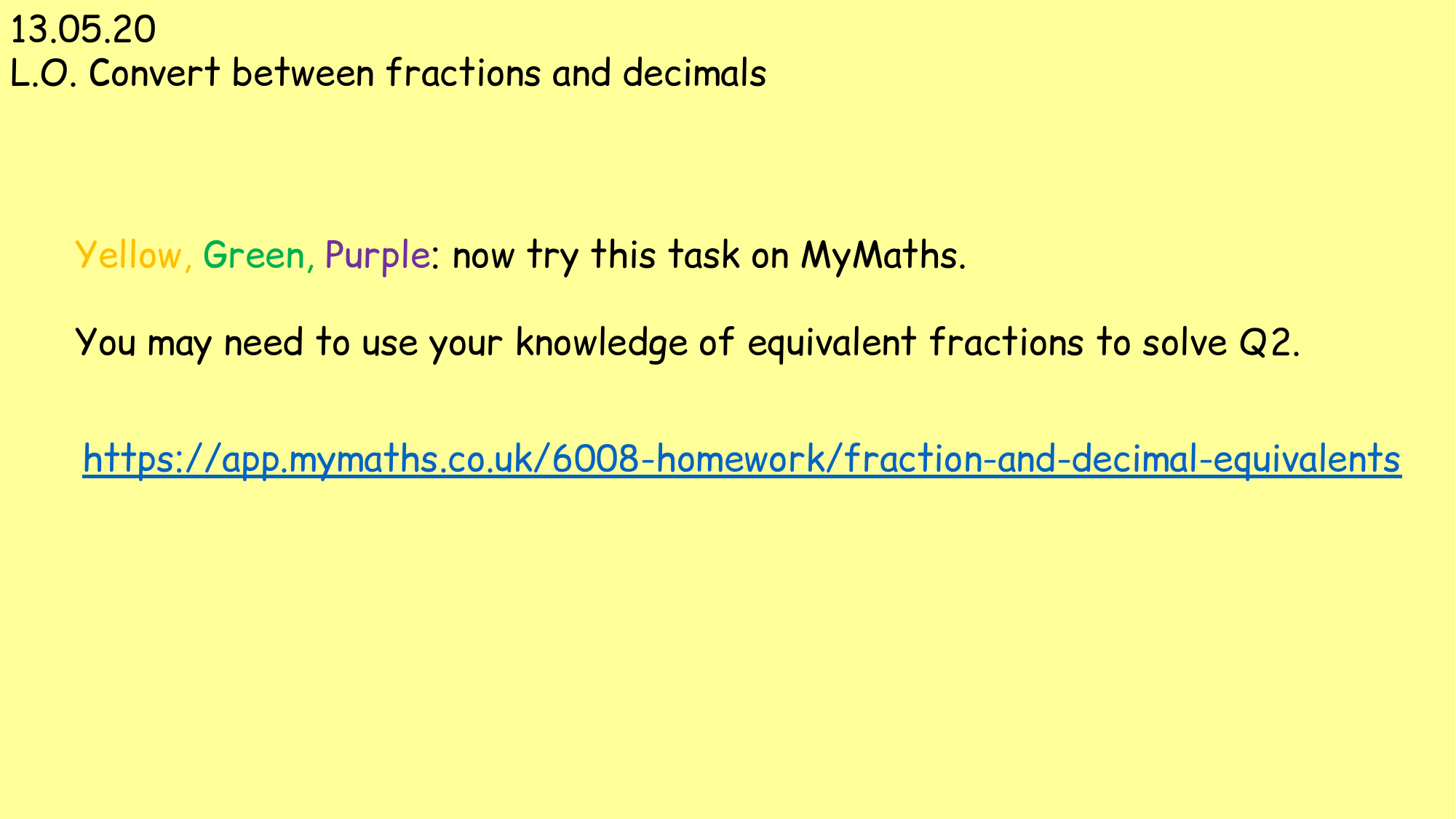

13.05.20
L.O. Convert between fractions and decimals
Yellow, Green, Purple: now try this task on MyMaths.

You may need to use your knowledge of equivalent fractions to solve Q2.
https://app.mymaths.co.uk/6008-homework/fraction-and-decimal-equivalents